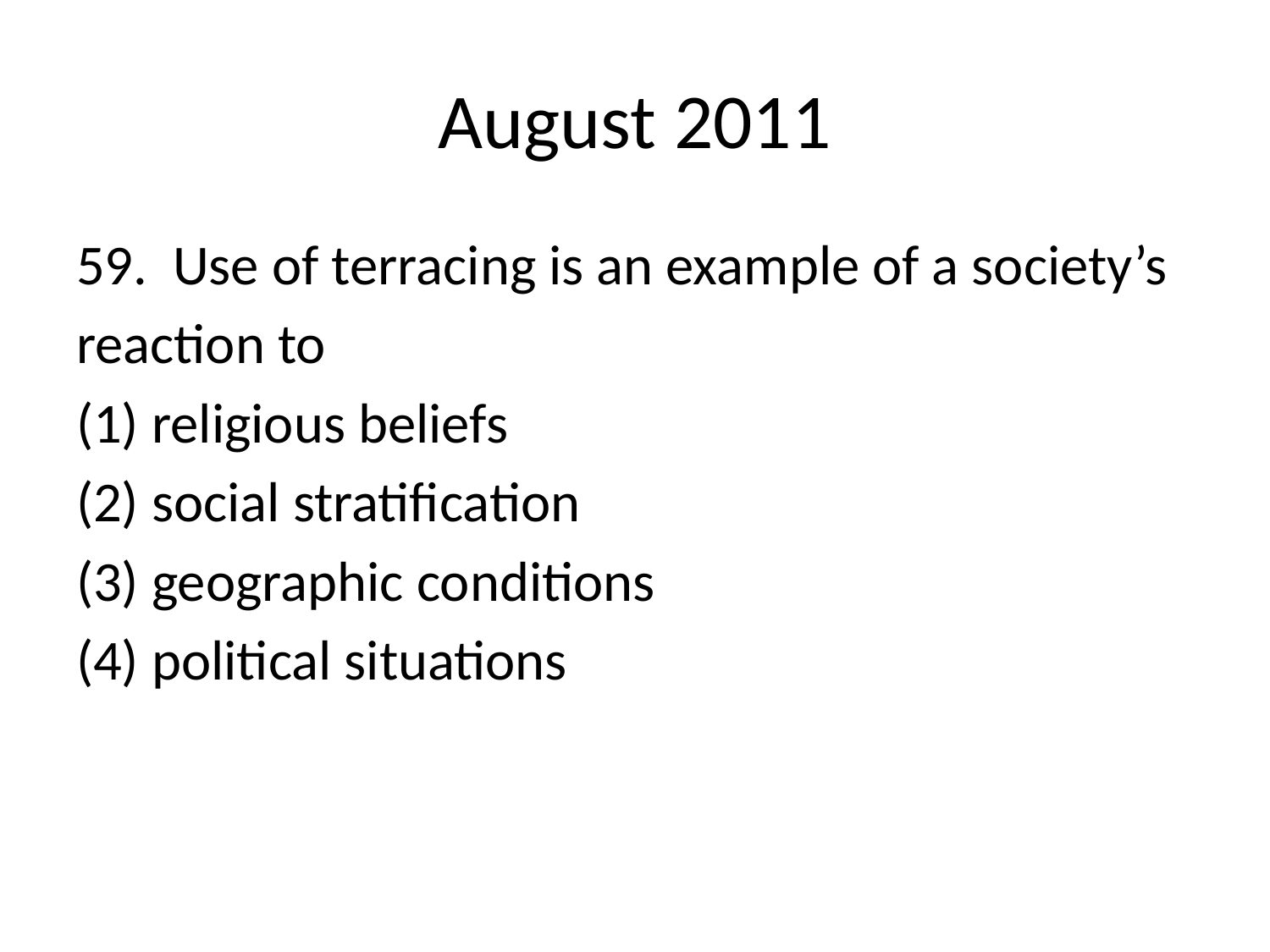

# August 2011
59.  Use of terracing is an example of a society’s
reaction to
(1) religious beliefs
(2) social stratification
(3) geographic conditions
(4) political situations